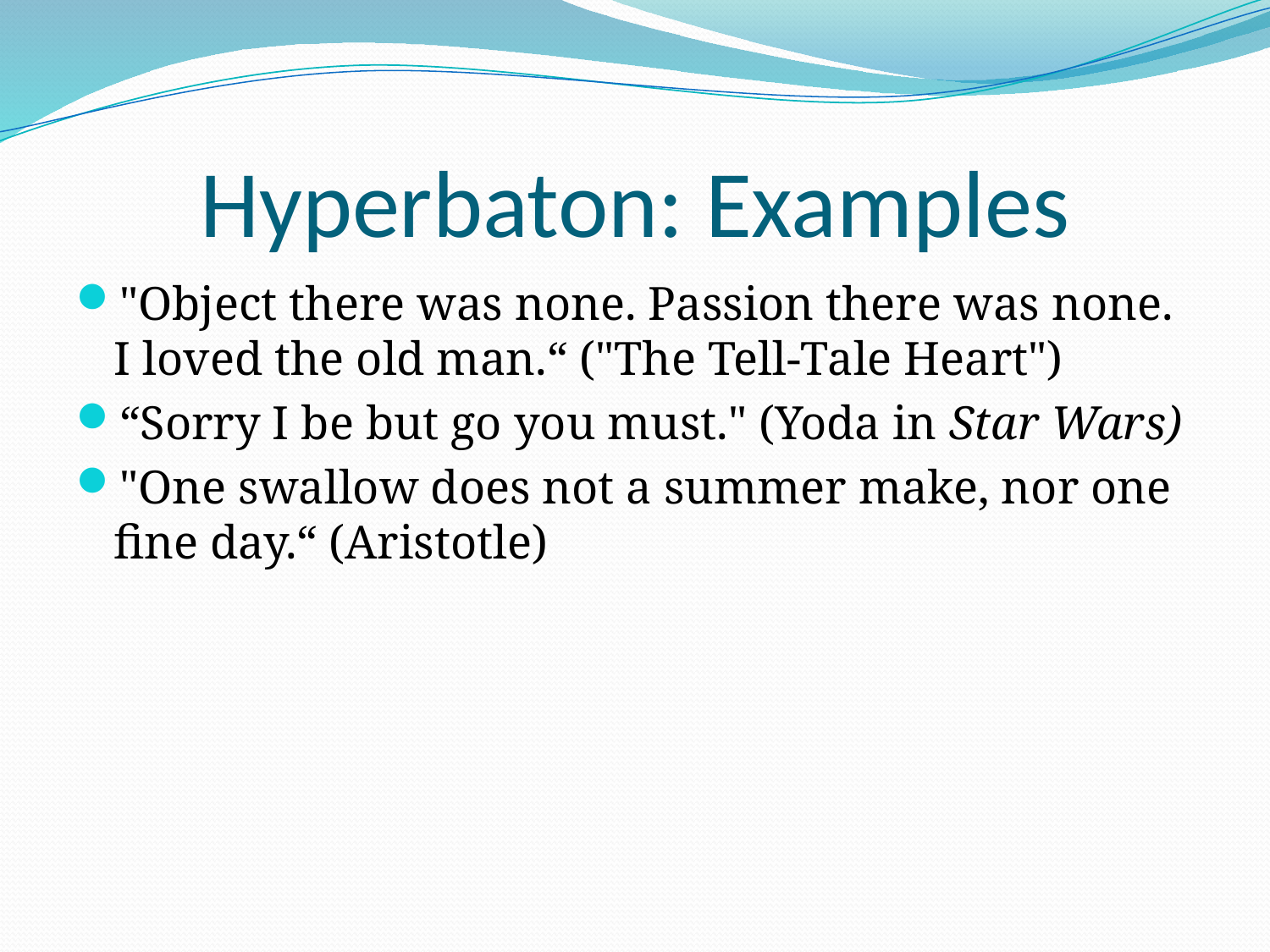

# Hyperbaton: Examples
"Object there was none. Passion there was none. I loved the old man.“ ("The Tell-Tale Heart")
“Sorry I be but go you must." (Yoda in Star Wars)
"One swallow does not a summer make, nor one fine day.“ (Aristotle)